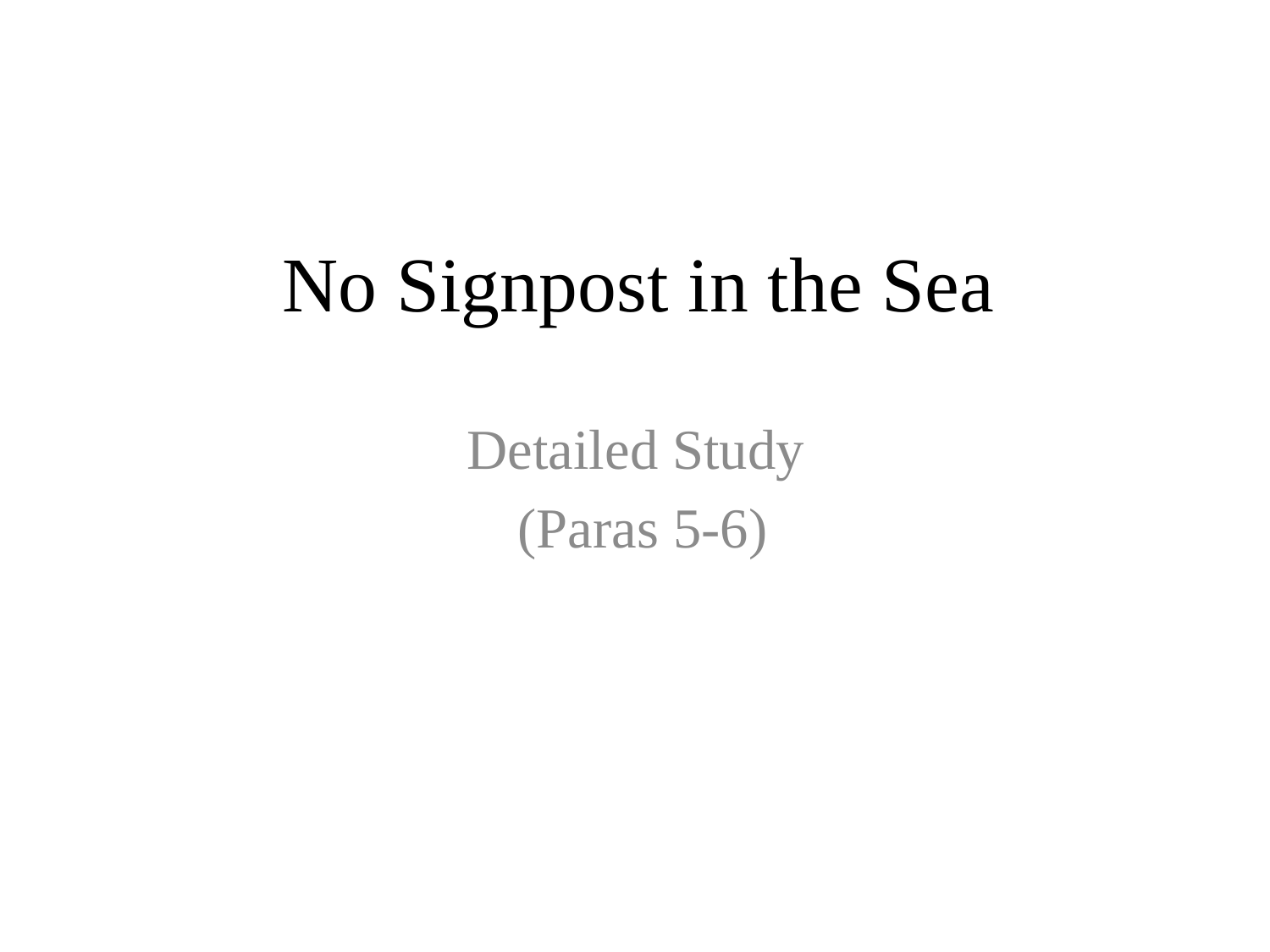

# No Signpost in the Sea
Detailed Study
(Paras 5-6)